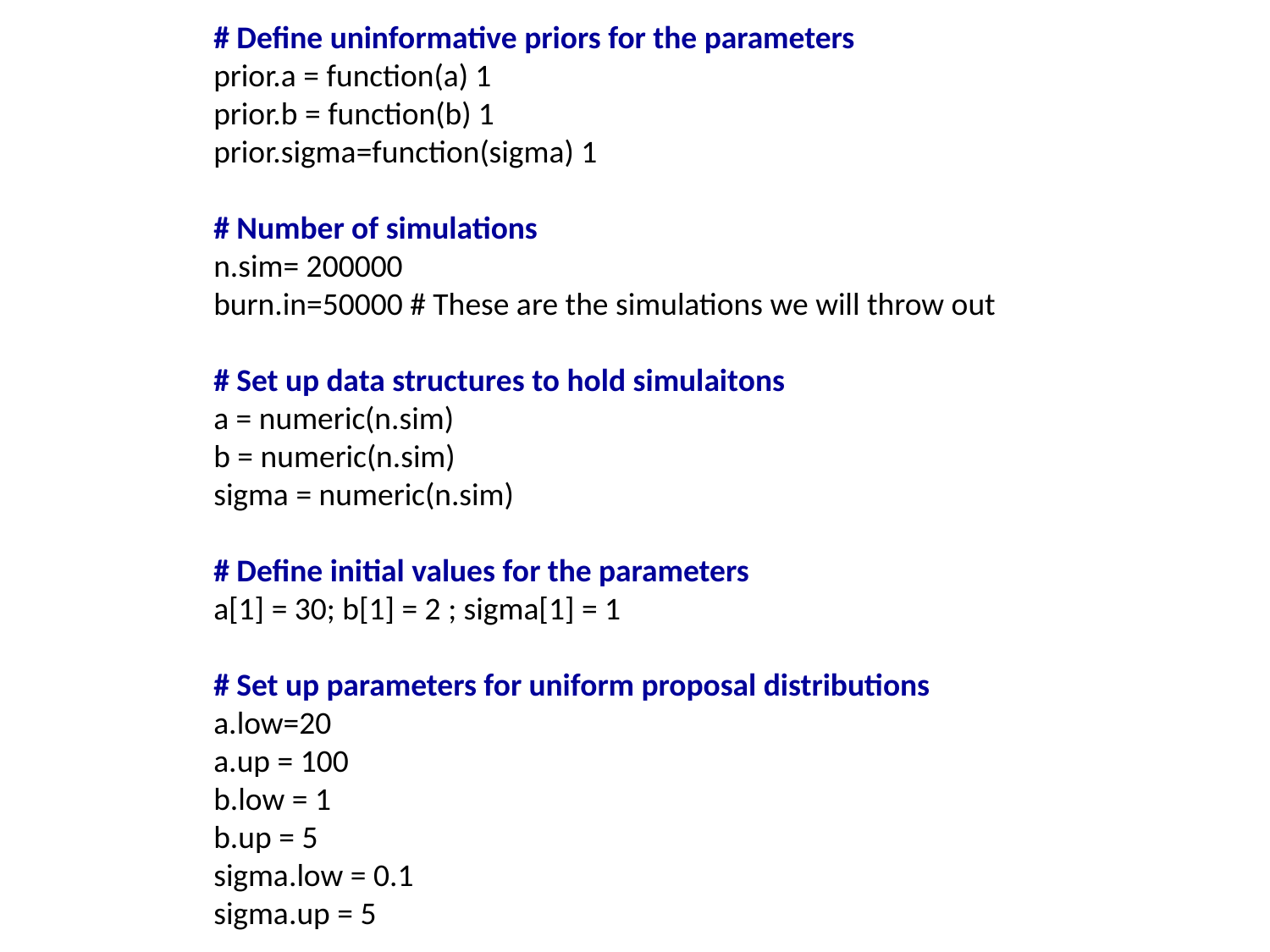

# Define uninformative priors for the parameters
prior.a = function(a) 1
prior.b = function(b) 1
prior.sigma=function(sigma) 1

# Number of simulations
n.sim= 200000
burn.in=50000 # These are the simulations we will throw out

# Set up data structures to hold simulaitons
a = numeric(n.sim)
b = numeric(n.sim)
sigma = numeric(n.sim)

# Define initial values for the parameters
a[1] = 30; b[1] = 2 ; sigma[1] = 1

# Set up parameters for uniform proposal distributions
a.low=20
a.up = 100
b.low = 1
b.up = 5
sigma.low = 0.1
sigma.up = 5